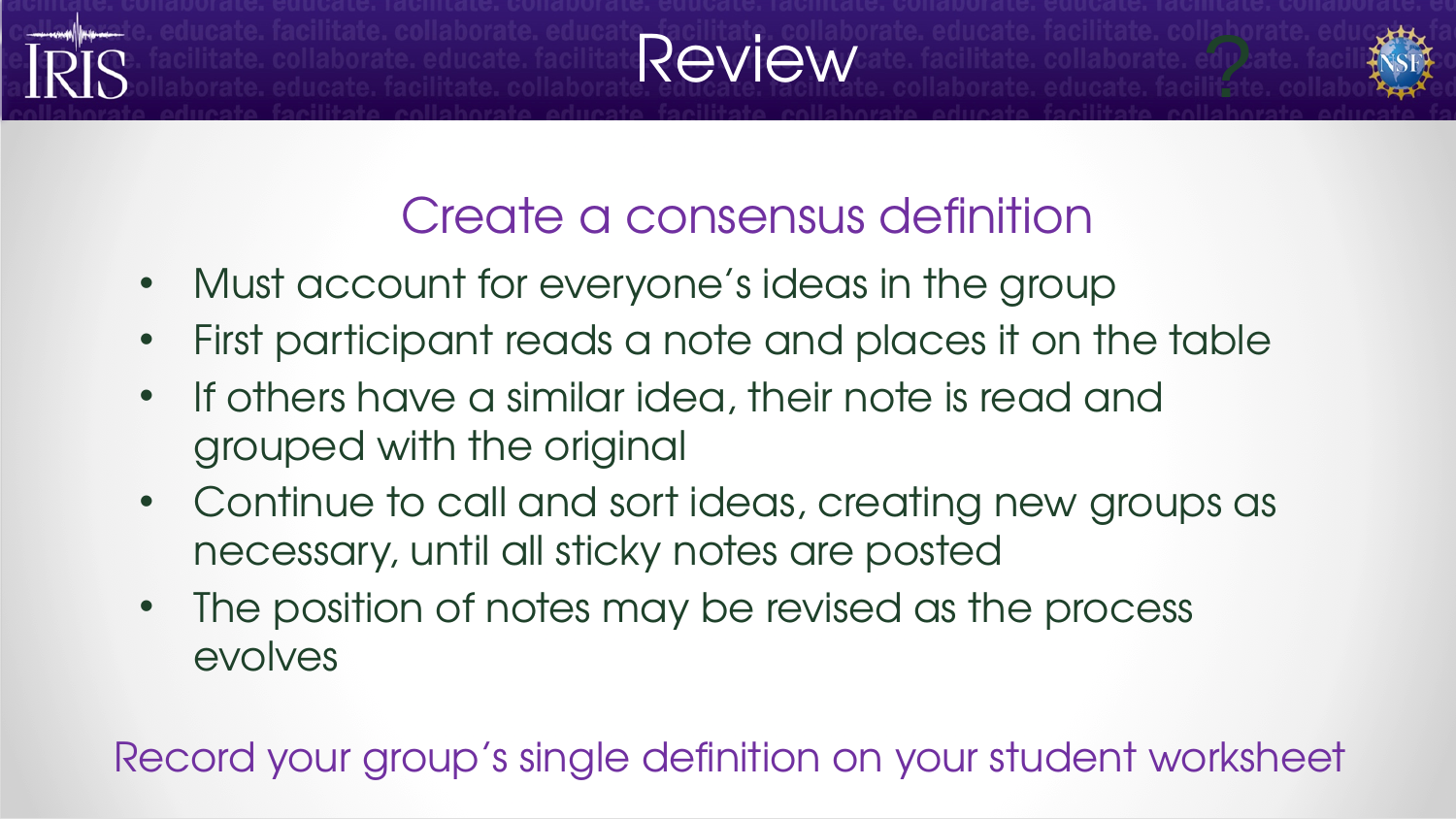

# Review
?
Create a consensus definition
Must account for everyone’s ideas in the group
First participant reads a note and places it on the table
If others have a similar idea, their note is read and grouped with the original
Continue to call and sort ideas, creating new groups as necessary, until all sticky notes are posted
The position of notes may be revised as the process evolves
Record your group’s single definition on your student worksheet